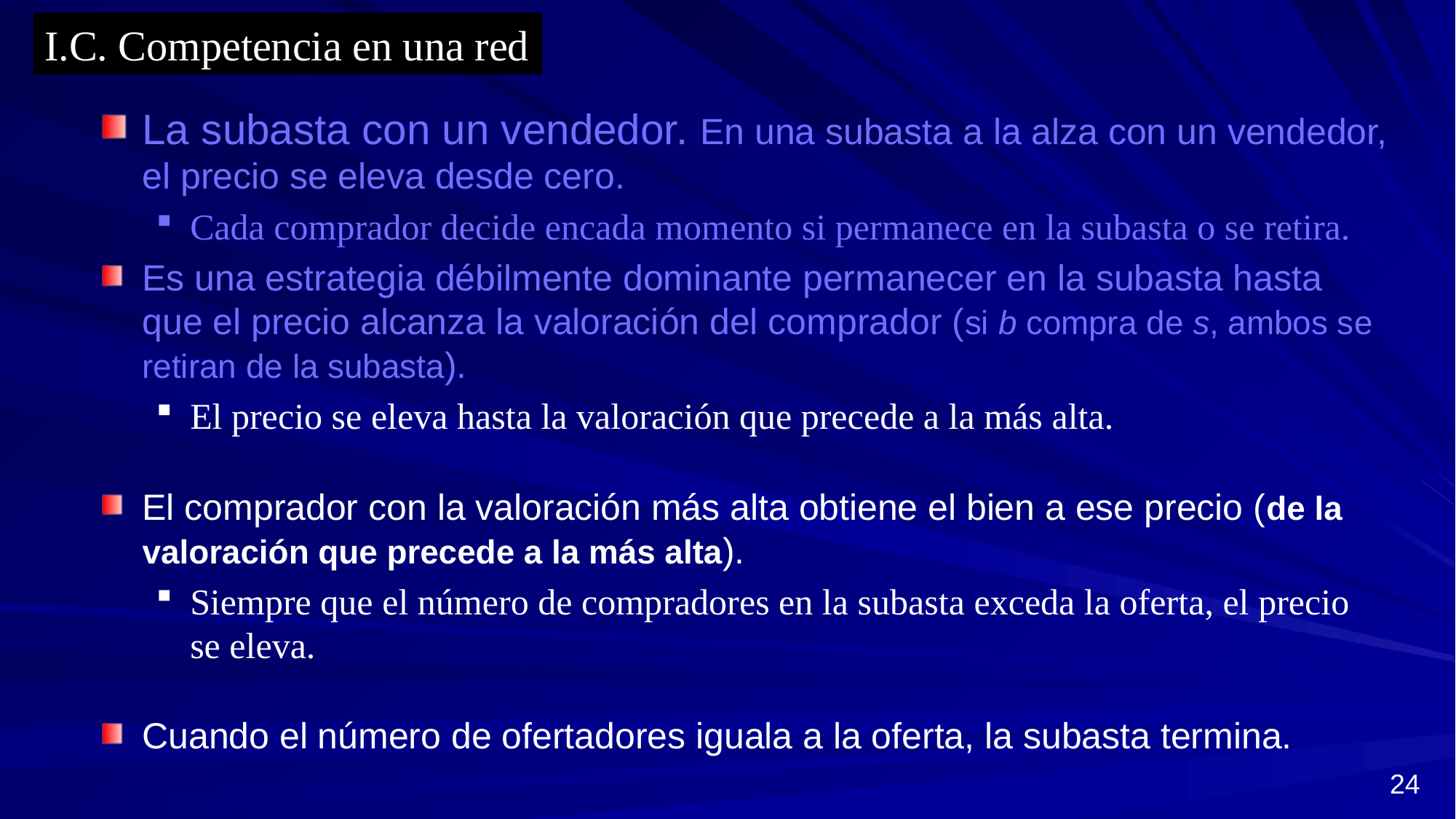

I.C. Competencia en una red
La subasta con un vendedor. En una subasta a la alza con un vendedor, el precio se eleva desde cero.
Cada comprador decide encada momento si permanece en la subasta o se retira.
Es una estrategia débilmente dominante permanecer en la subasta hasta que el precio alcanza la valoración del comprador (si b compra de s, ambos se retiran de la subasta).
El precio se eleva hasta la valoración que precede a la más alta.

El comprador con la valoración más alta obtiene el bien a ese precio (de la valoración que precede a la más alta).
Siempre que el número de compradores en la subasta exceda la oferta, el precio se eleva.

Cuando el número de ofertadores iguala a la oferta, la subasta termina.
24